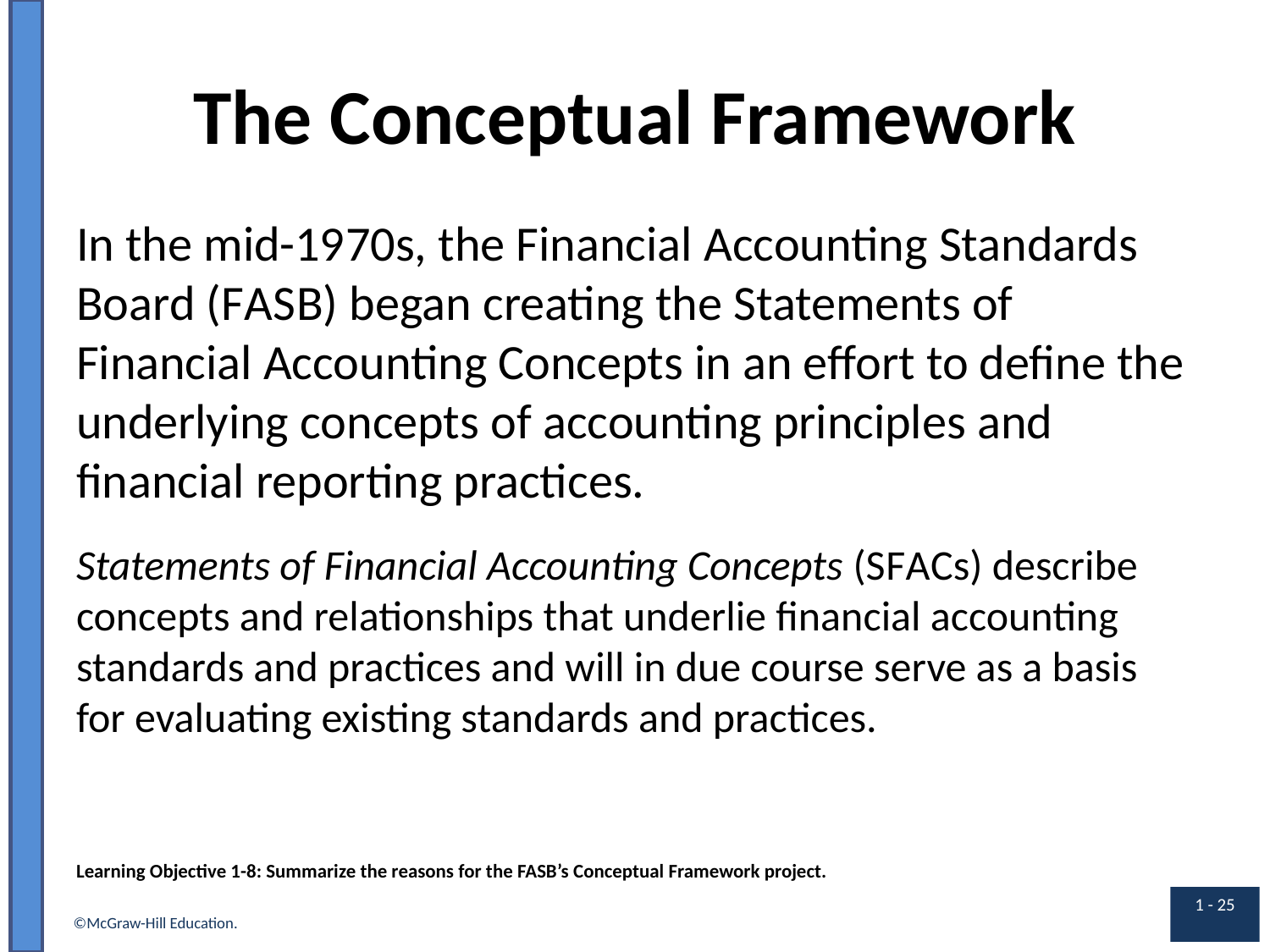

# The Conceptual Framework
In the mid-19 70s, the Financial Accounting Standards Board (F A S B) began creating the Statements of Financial Accounting Concepts in an effort to define the underlying concepts of accounting principles and financial reporting practices.
Statements of Financial Accounting Concepts (S F A Cs) describe concepts and relationships that underlie financial accounting standards and practices and will in due course serve as a basis for evaluating existing standards and practices.
Learning Objective 1-8: Summarize the reasons for the FASB’s Conceptual Framework project.